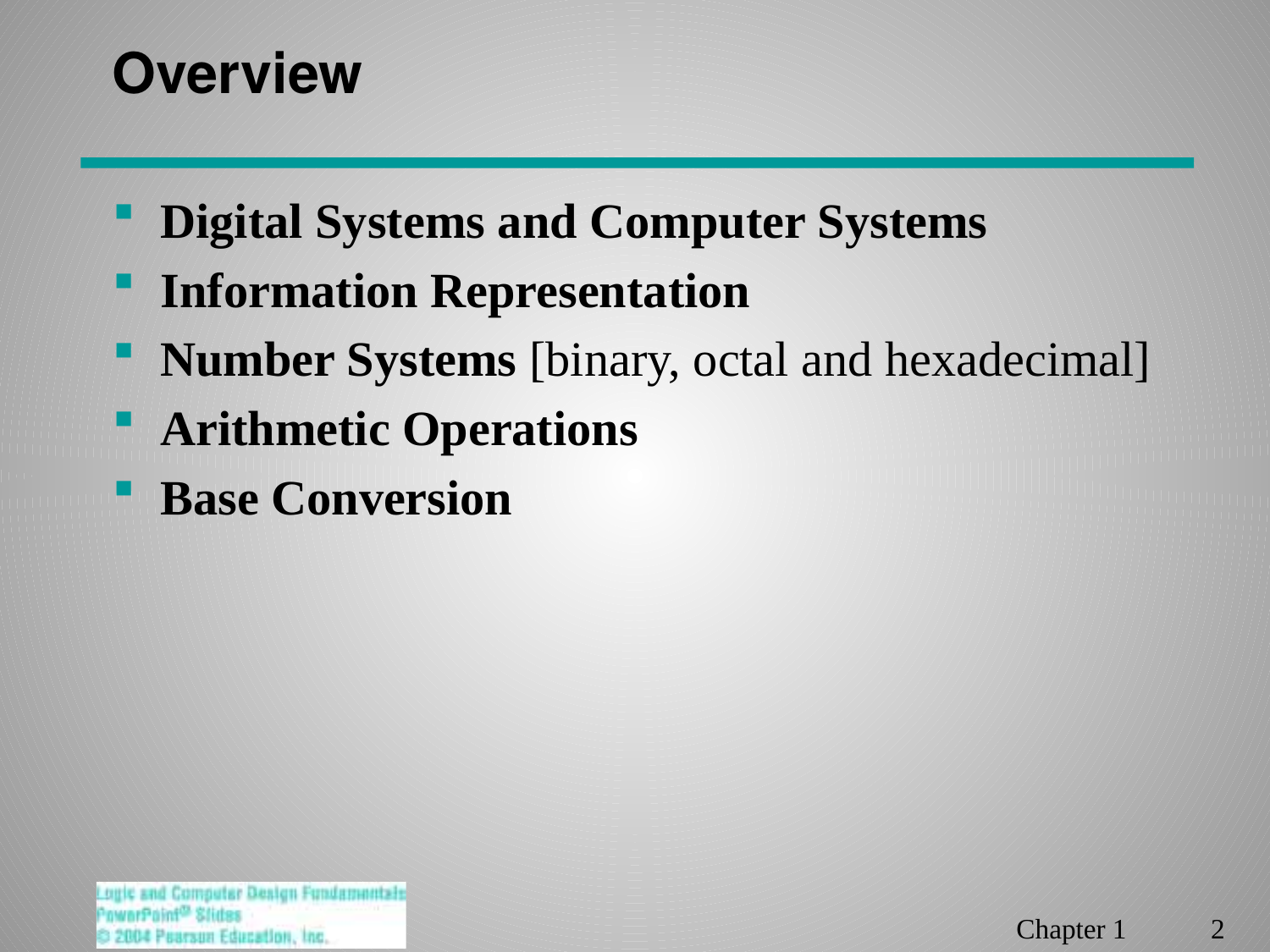

# Overview
Digital Systems and Computer Systems
Information Representation
Number Systems [binary, octal and hexadecimal]
Arithmetic Operations
Base Conversion
Chapter 1            2